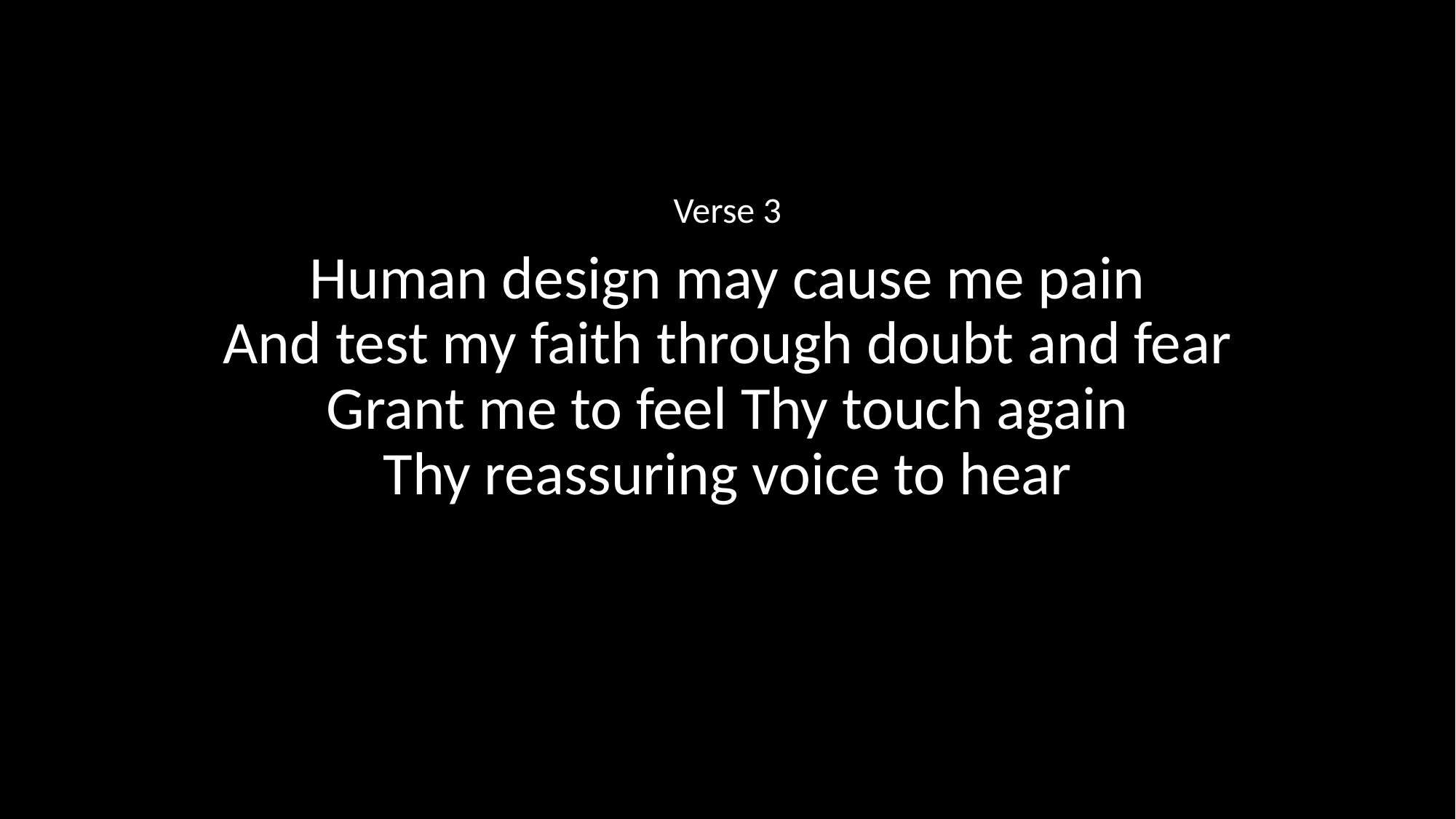

Verse 3
Human design may cause me pain
And test my faith through doubt and fear
Grant me to feel Thy touch again
Thy reassuring voice to hear